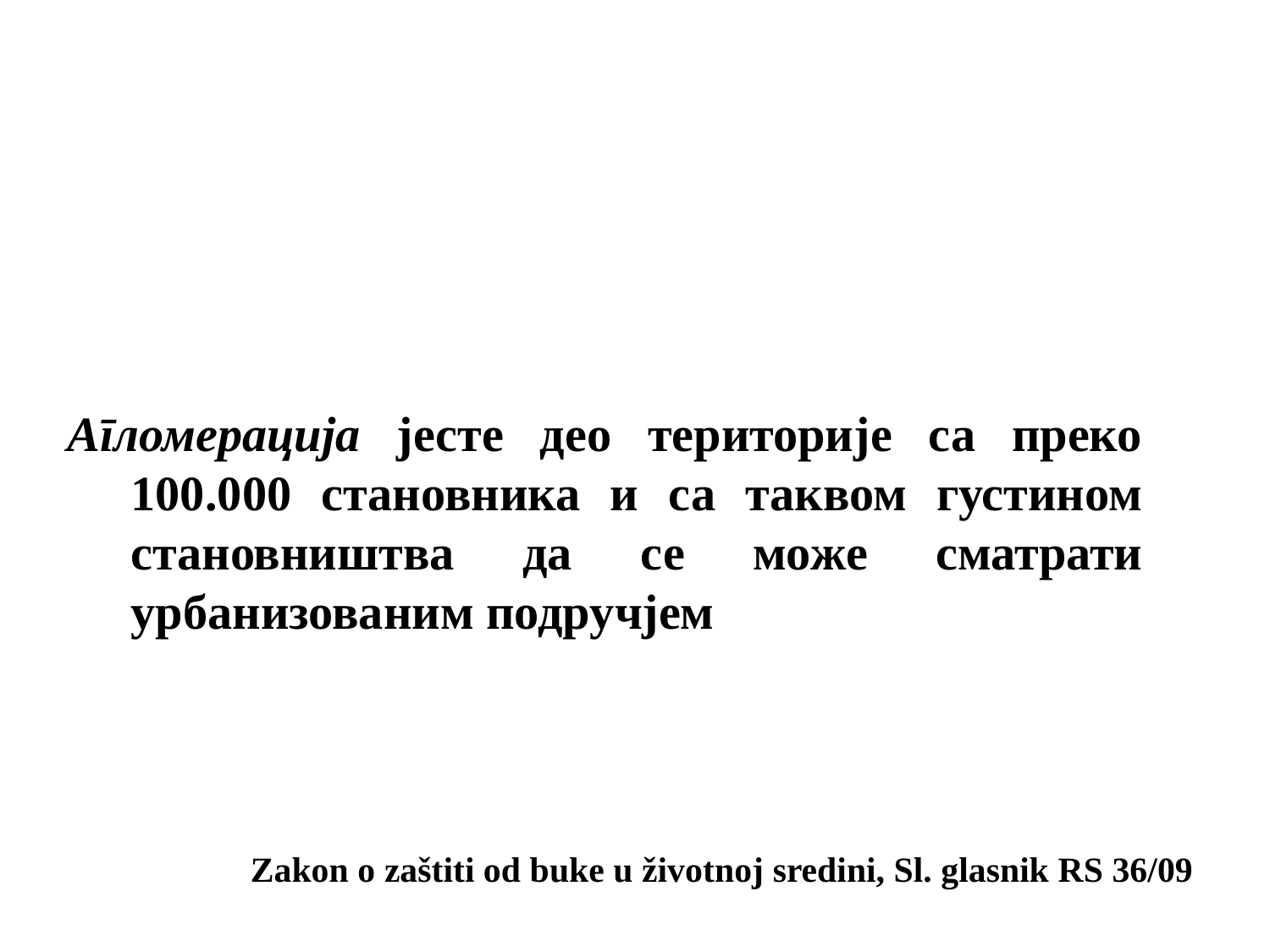

Агломерација јесте део територије са преко 100.000 становника и са таквом густином становништва да се може сматрати урбанизованим подручјем
Zakon o zaštiti od buke u životnoj sredini, Sl. glasnik RS 36/09